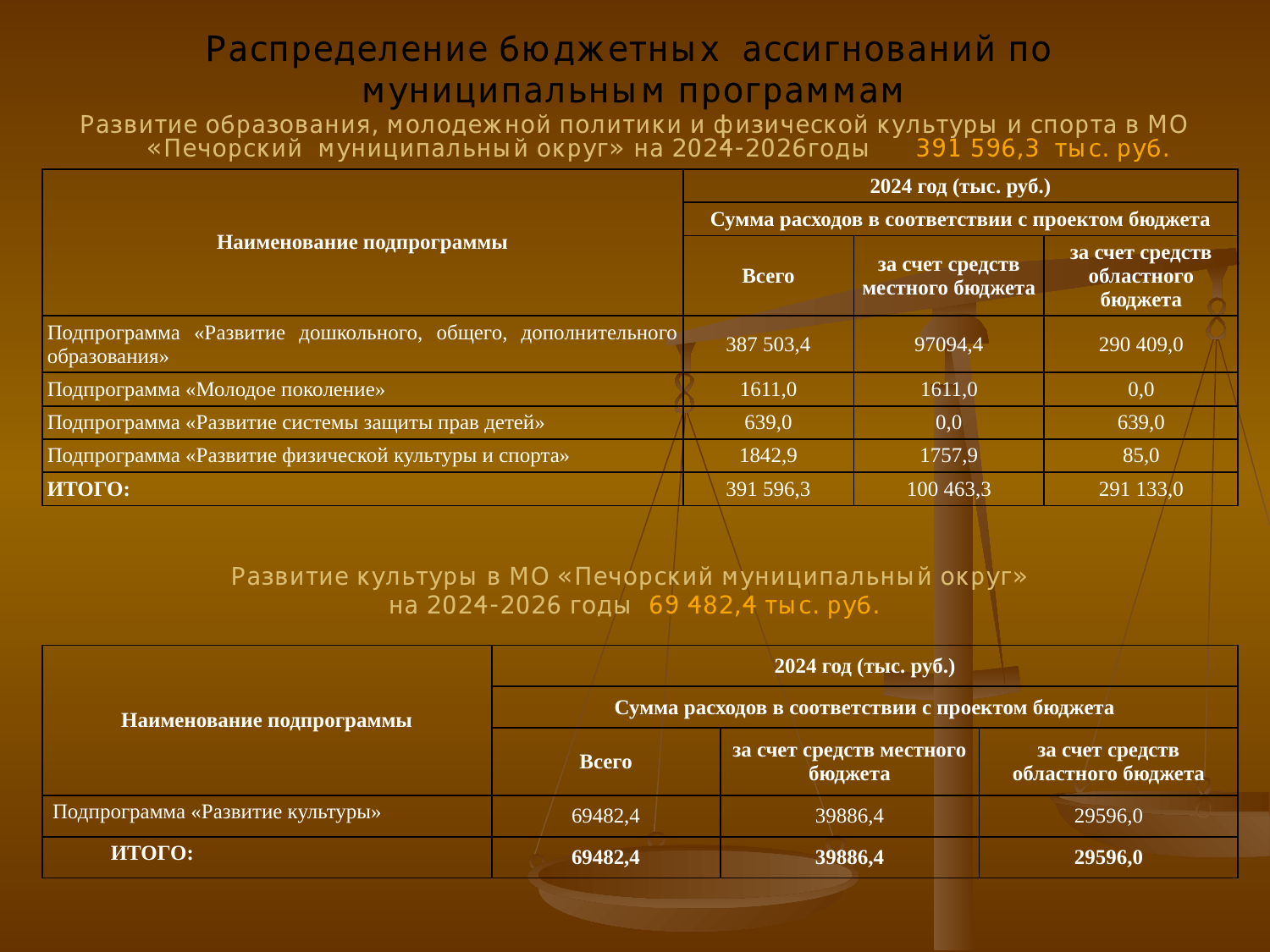

Распределение бюджетных  ассигнований по
муниципальным программам
Развитие образования, молодежной политики и физической культуры и спорта в МО «Печорский  муниципальный округ» на 2024-2026годы      391 596,3  тыс. руб.

Развитие культуры в МО «Печорский муниципальный округ»
на 2024-2026 годы  69 482,4 тыс. руб.

| Наименование подпрограммы | 2024 год (тыс. руб.) |  |  |
| --- | --- | --- | --- |
|  | Сумма расходов в соответствии с проектом бюджета |  |  |
|  | Всего | за счет средств местного бюджета | за счет средств областного бюджета |
| Подпрограмма «Развитие дошкольного, общего, дополнительного образования» | 387 503,4 | 97094,4 | 290 409,0 |
| Подпрограмма «Молодое поколение» | 1611,0 | 1611,0 | 0,0 |
| Подпрограмма «Развитие системы защиты прав детей» | 639,0 | 0,0 | 639,0 |
| Подпрограмма «Развитие физической культуры и спорта» | 1842,9 | 1757,9 | 85,0 |
| ИТОГО: | 391 596,3 | 100 463,3 | 291 133,0 |
| Наименование подпрограммы | 2024 год (тыс. руб.) |  |  |
| --- | --- | --- | --- |
|  | Сумма расходов в соответствии с проектом бюджета |  |  |
|  | Всего | за счет средств местного бюджета | за счет средств областного бюджета |
| Подпрограмма «Развитие культуры» | 69482,4 | 39886,4 | 29596,0 |
| ИТОГО: | 69482,4 | 39886,4 | 29596,0 |